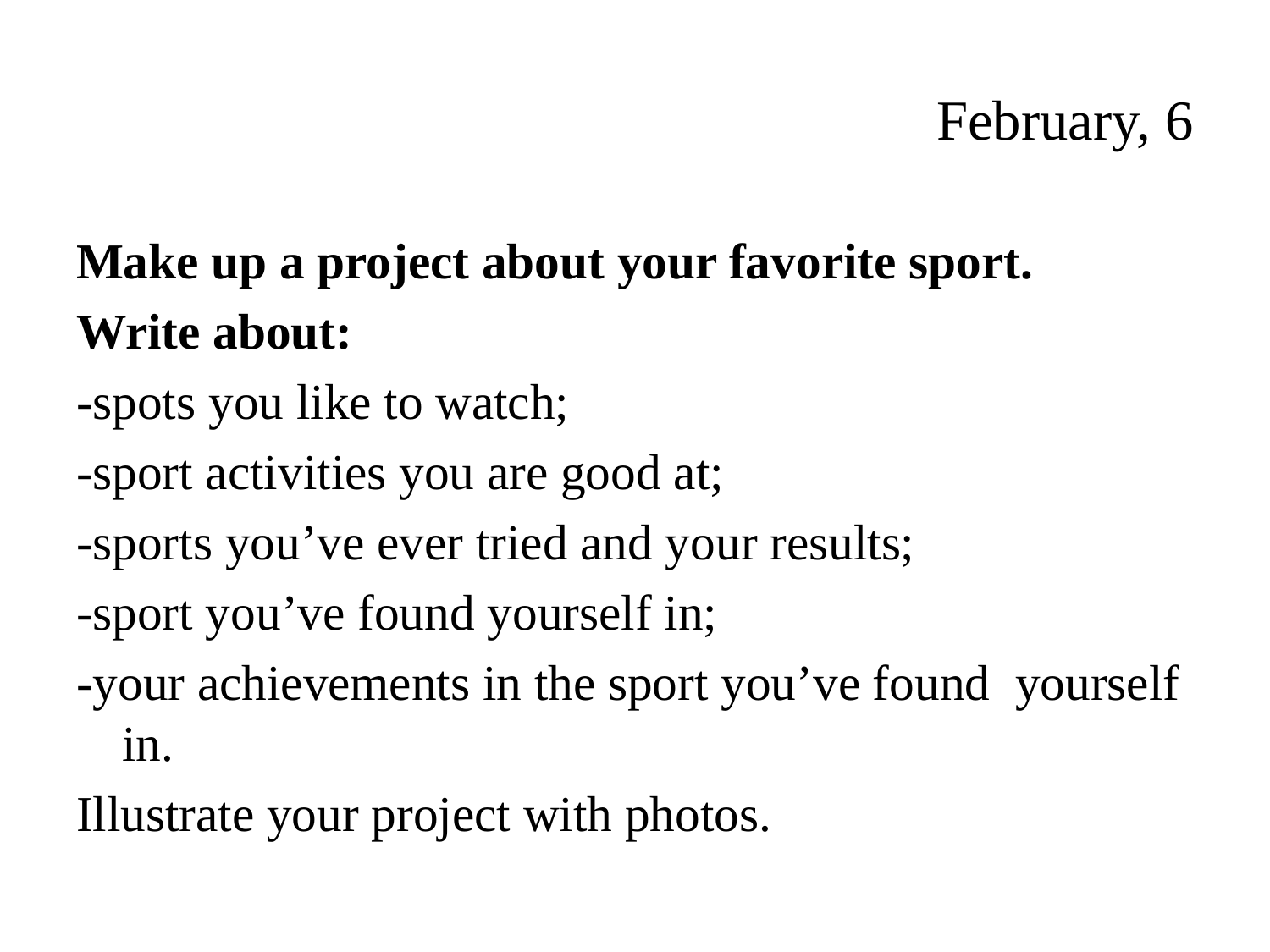

# February, 6
Make up a project about your favorite sport.
Write about:
-spots you like to watch;
-sport activities you are good at;
-sports you’ve ever tried and your results;
-sport you’ve found yourself in;
-your achievements in the sport you’ve found  yourself in.
Illustrate your project with photos.